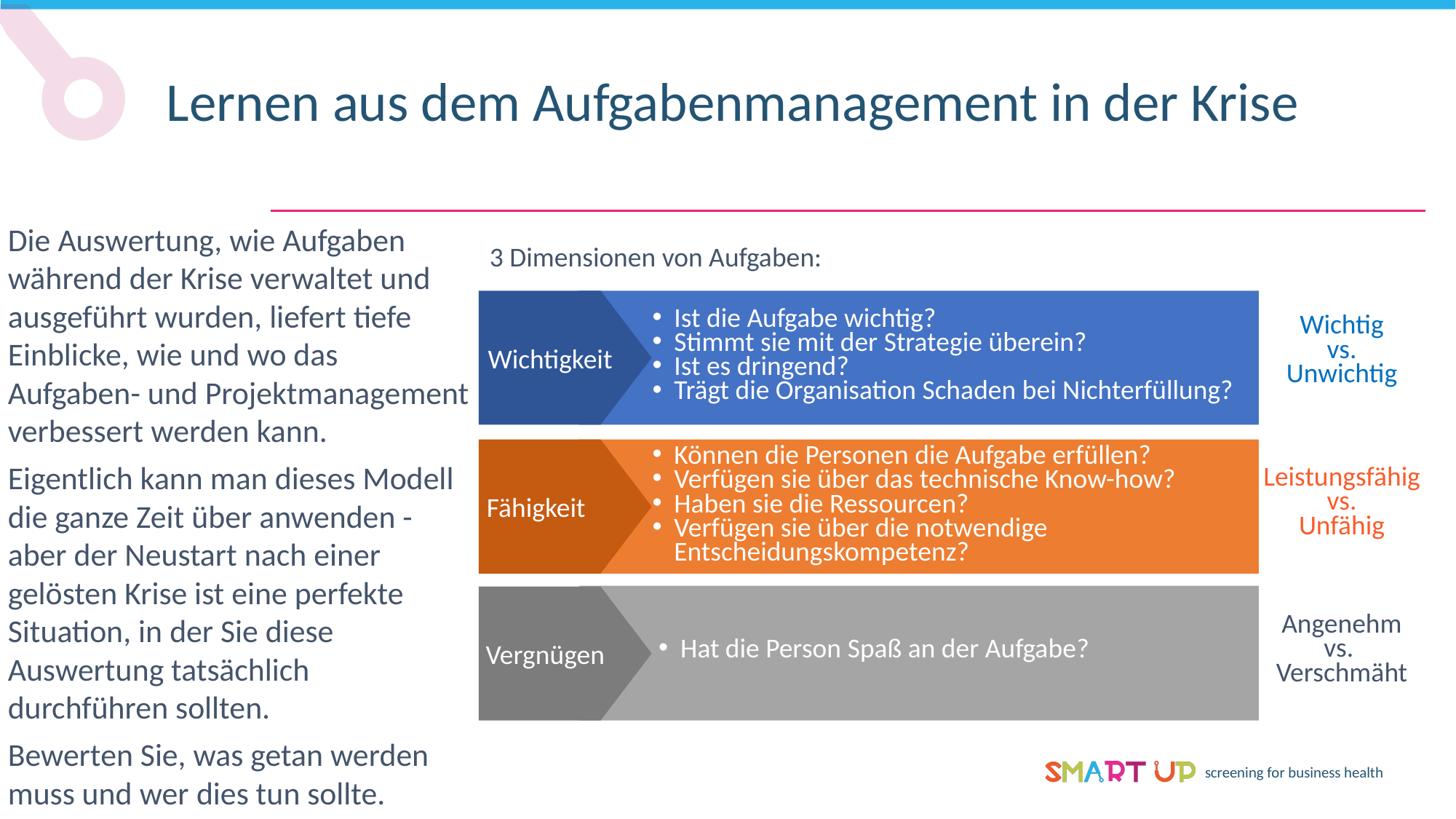

Lernen aus dem Aufgabenmanagement in der Krise
Die Auswertung, wie Aufgaben während der Krise verwaltet und ausgeführt wurden, liefert tiefe Einblicke, wie und wo das Aufgaben- und Projektmanagement verbessert werden kann.
Eigentlich kann man dieses Modell die ganze Zeit über anwenden - aber der Neustart nach einer gelösten Krise ist eine perfekte Situation, in der Sie diese Auswertung tatsächlich durchführen sollten.
Bewerten Sie, was getan werden muss und wer dies tun sollte.
3 Dimensionen von Aufgaben:

Ist die Aufgabe wichtig?
Stimmt sie mit der Strategie überein?
Ist es dringend?
Trägt die Organisation Schaden bei Nichterfüllung?
Wichtig
vs.
Unwichtig
Wichtigkeit

Können die Personen die Aufgabe erfüllen?
Verfügen sie über das technische Know-how?
Haben sie die Ressourcen?
Verfügen sie über die notwendige Entscheidungskompetenz?
Leistungsfähig
vs.
Unfähig
Fähigkeit

Angenehm
vs.
Verschmäht
Vergnügen
Hat die Person Spaß an der Aufgabe?